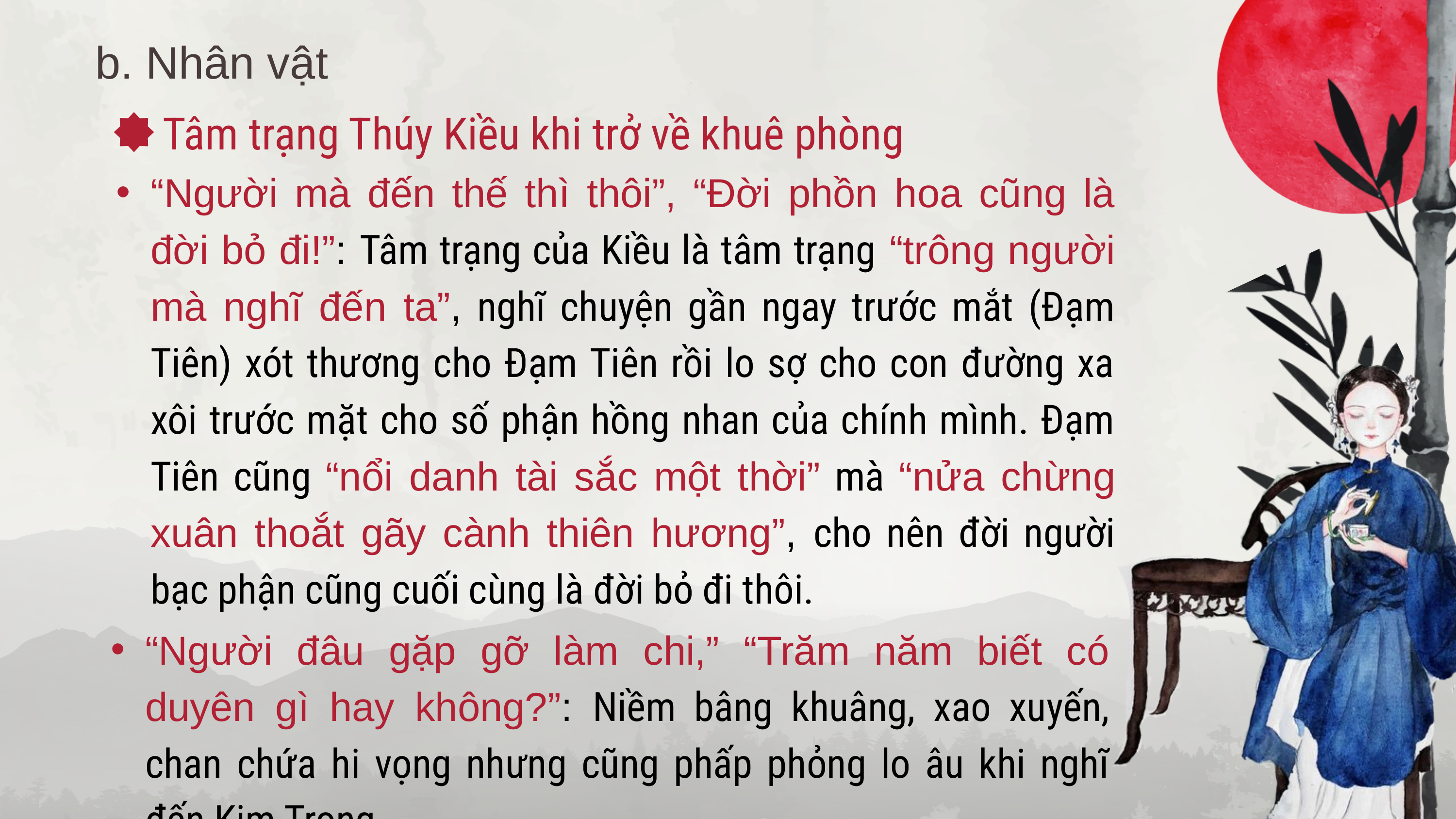

b. Nhân vật
Tâm trạng Thúy Kiều khi trở về khuê phòng

“Người mà đến thế thì thôi”, “Đời phồn hoa cũng là đời bỏ đi!”: Tâm trạng của Kiều là tâm trạng “trông người mà nghĩ đến ta”, nghĩ chuyện gần ngay trước mắt (Đạm Tiên) xót thương cho Đạm Tiên rồi lo sợ cho con đường xa xôi trước mặt cho số phận hồng nhan của chính mình. Đạm Tiên cũng “nổi danh tài sắc một thời” mà “nửa chừng xuân thoắt gãy cành thiên hương”, cho nên đời người bạc phận cũng cuối cùng là đời bỏ đi thôi.

“Người đâu gặp gỡ làm chi,” “Trăm năm biết có duyên gì hay không?”: Niềm bâng khuâng, xao xuyến, chan chứa hi vọng nhưng cũng phấp phỏng lo âu khi nghĩ đến Kim Trọng.